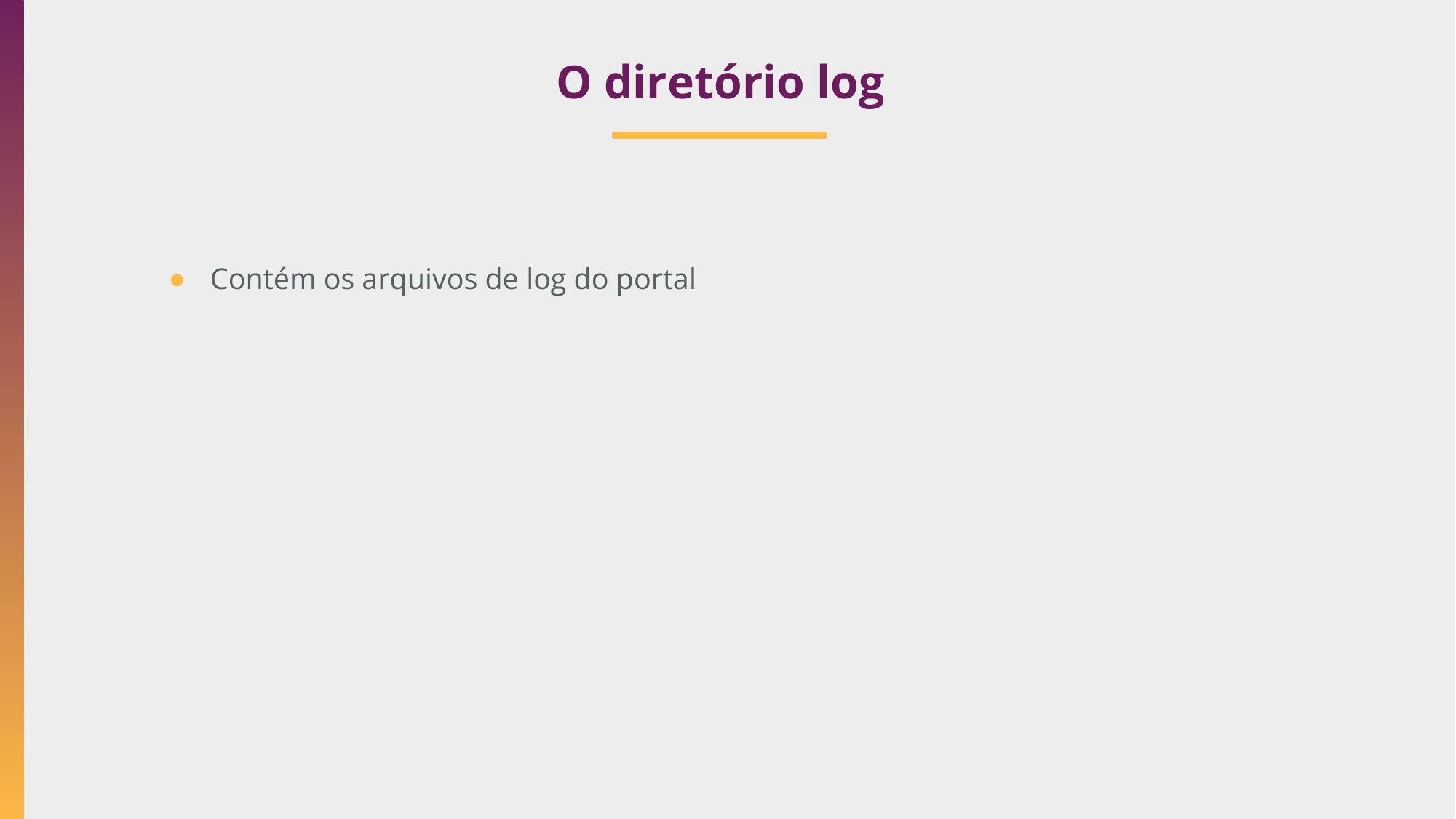

# O diretório log
Contém os arquivos de log do portal